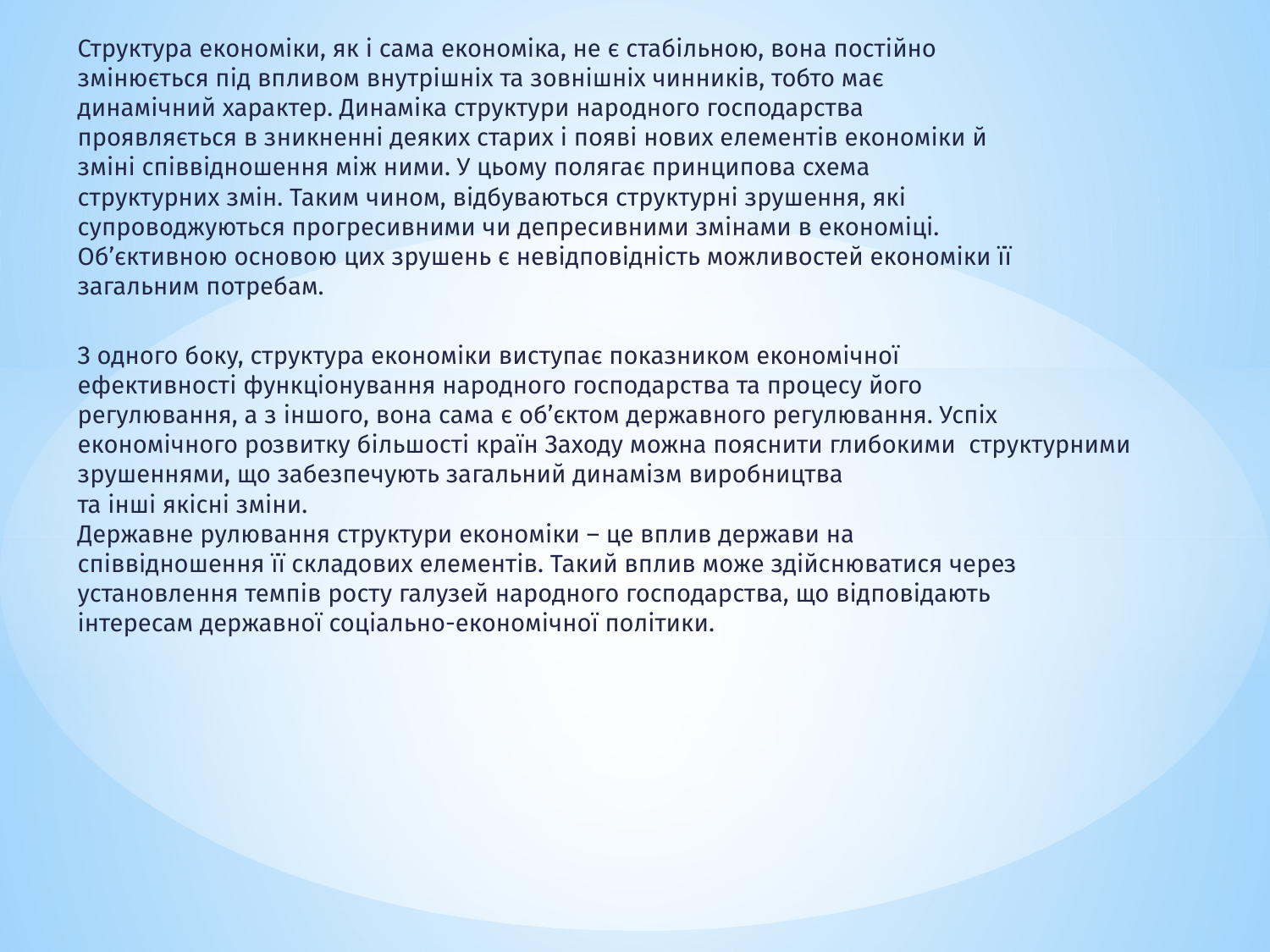

Структура економіки, як і сама економіка, не є стабільною, вона постійно
змінюється під впливом внутрішніх та зовнішніх чинників, тобто має
динамічний характер. Динаміка структури народного господарства
проявляється в зникненні деяких старих і появі нових елементів економіки й
зміні співвідношення між ними. У цьому полягає принципова схема
структурних змін. Таким чином, відбуваються структурні зрушення, які
супроводжуються прогресивними чи депресивними змінами в економіці.
Об’єктивною основою цих зрушень є невідповідність можливостей економіки її
загальним потребам.
З одного боку, структура економіки виступає показником економічної
ефективності функціонування народного господарства та процесу його
регулювання, а з іншого, вона сама є об’єктом державного регулювання. Успіх
економічного розвитку більшості країн Заходу можна пояснити глибокими  структурними зрушеннями, що забезпечують загальний динамізм виробництва
та інші якісні зміни.
Державне рулювання структури економіки – це вплив держави на
співвідношення її складових елементів. Такий вплив може здійснюватися через
установлення темпів росту галузей народного господарства, що відповідають
інтересам державної соціально-економічної політики.